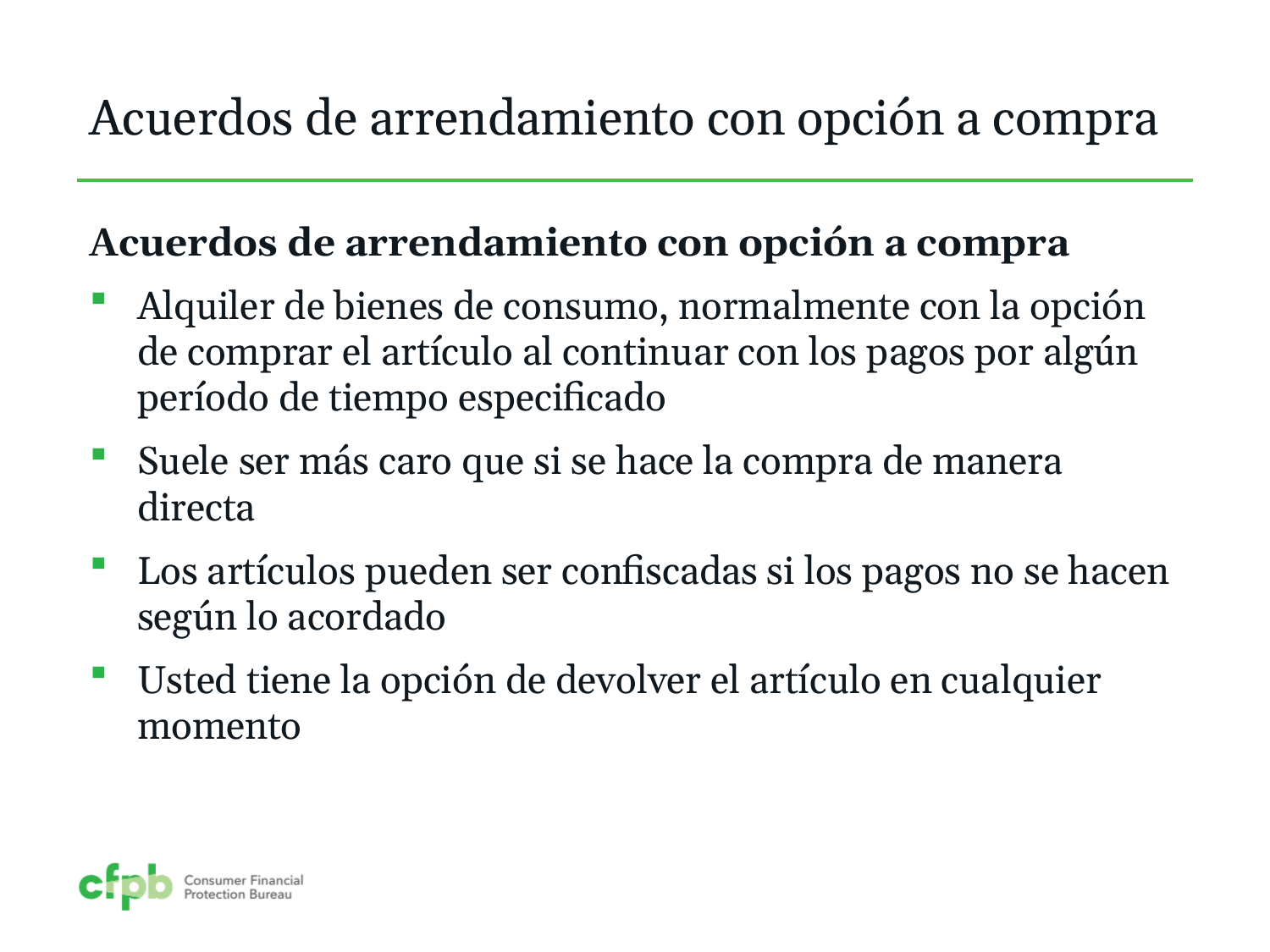

# Acuerdos de arrendamiento con opción a compra
Acuerdos de arrendamiento con opción a compra
Alquiler de bienes de consumo, normalmente con la opción de comprar el artículo al continuar con los pagos por algún período de tiempo especificado
Suele ser más caro que si se hace la compra de manera directa
Los artículos pueden ser confiscadas si los pagos no se hacen según lo acordado
Usted tiene la opción de devolver el artículo en cualquier momento